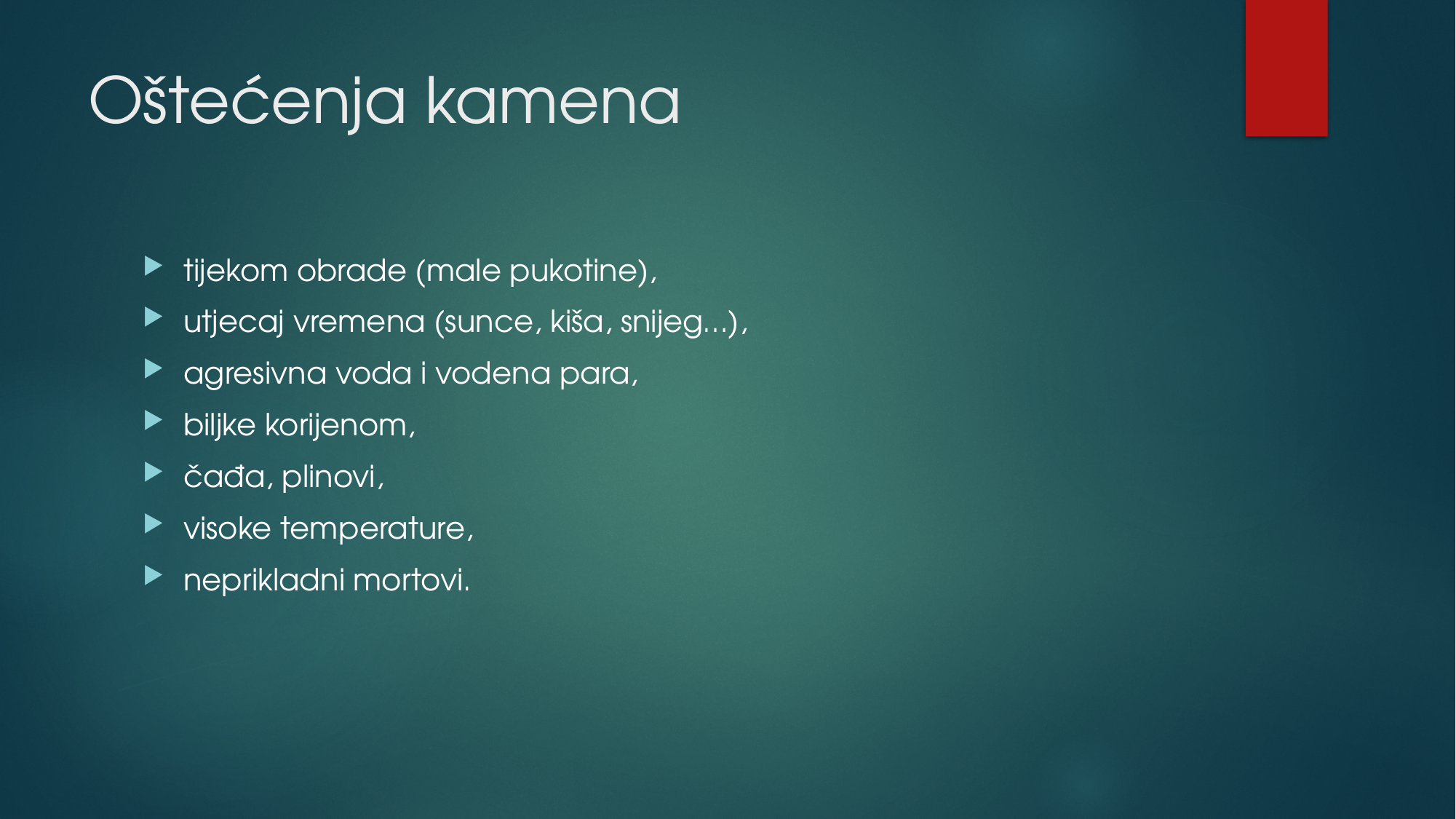

# Oštećenja kamena
tijekom obrade (male pukotine),
utjecaj vremena (sunce, kiša, snijeg…),
agresivna voda i vodena para,
biljke korijenom,
čađa, plinovi,
visoke temperature,
neprikladni mortovi.